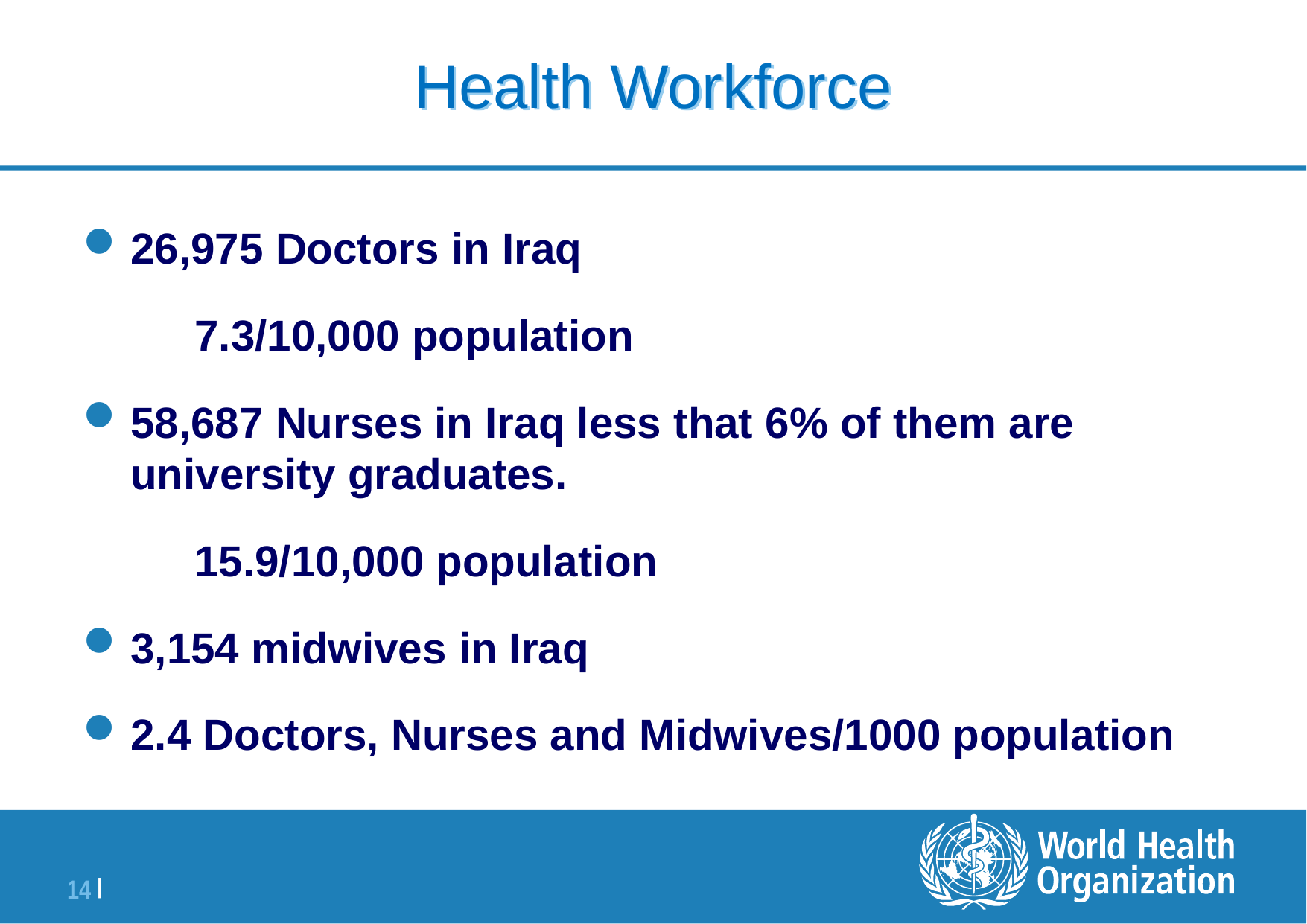

# Health Workforce
26,975 Doctors in Iraq
	7.3/10,000 population
58,687 Nurses in Iraq less that 6% of them are university graduates.
	15.9/10,000 population
3,154 midwives in Iraq
2.4 Doctors, Nurses and Midwives/1000 population